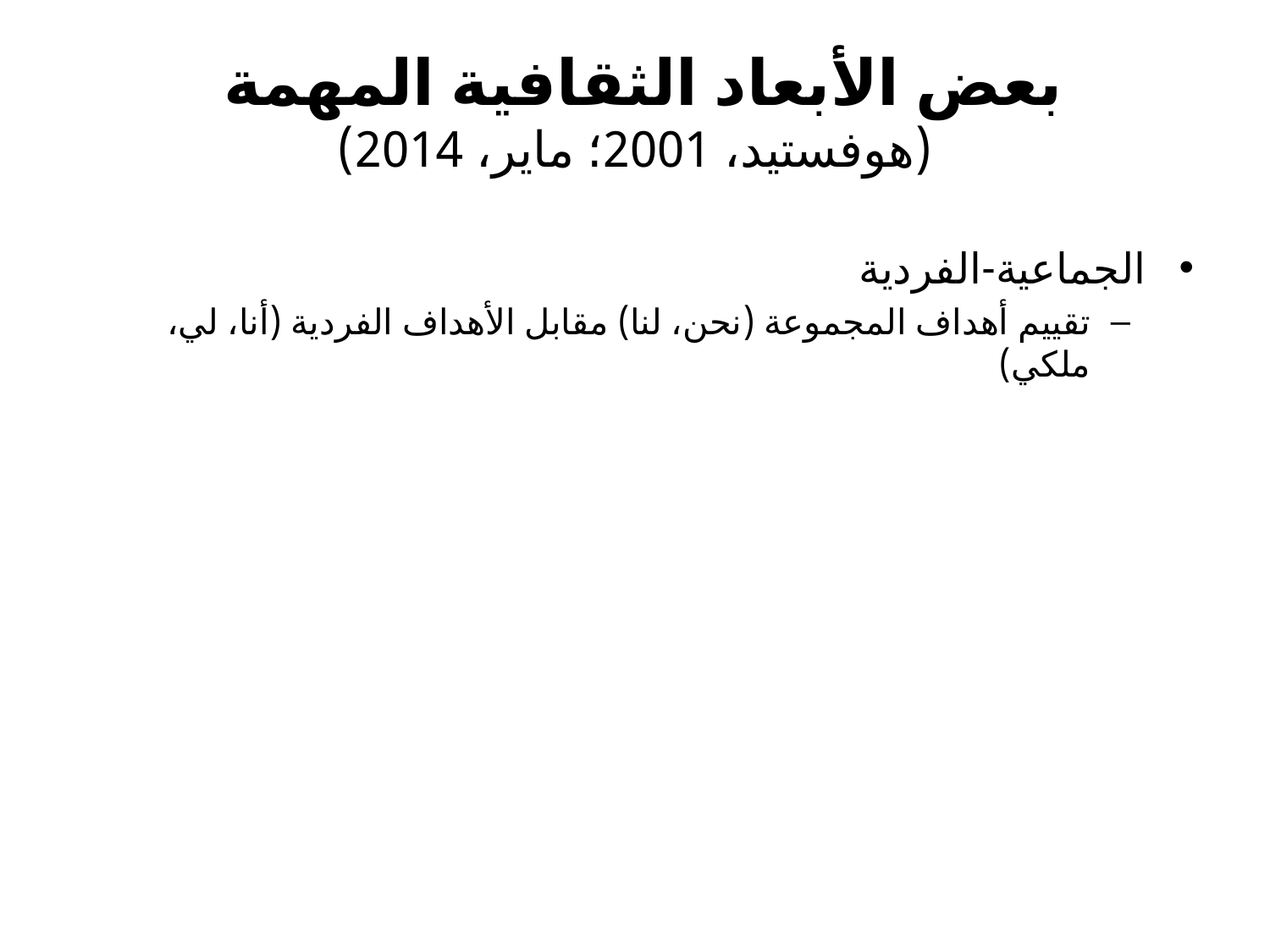

# بعض الأبعاد الثقافية المهمة (هوفستيد، 2001؛ ماير، 2014)
الجماعية-الفردية
تقييم أهداف المجموعة (نحن، لنا) مقابل الأهداف الفردية (أنا، لي، ملكي)